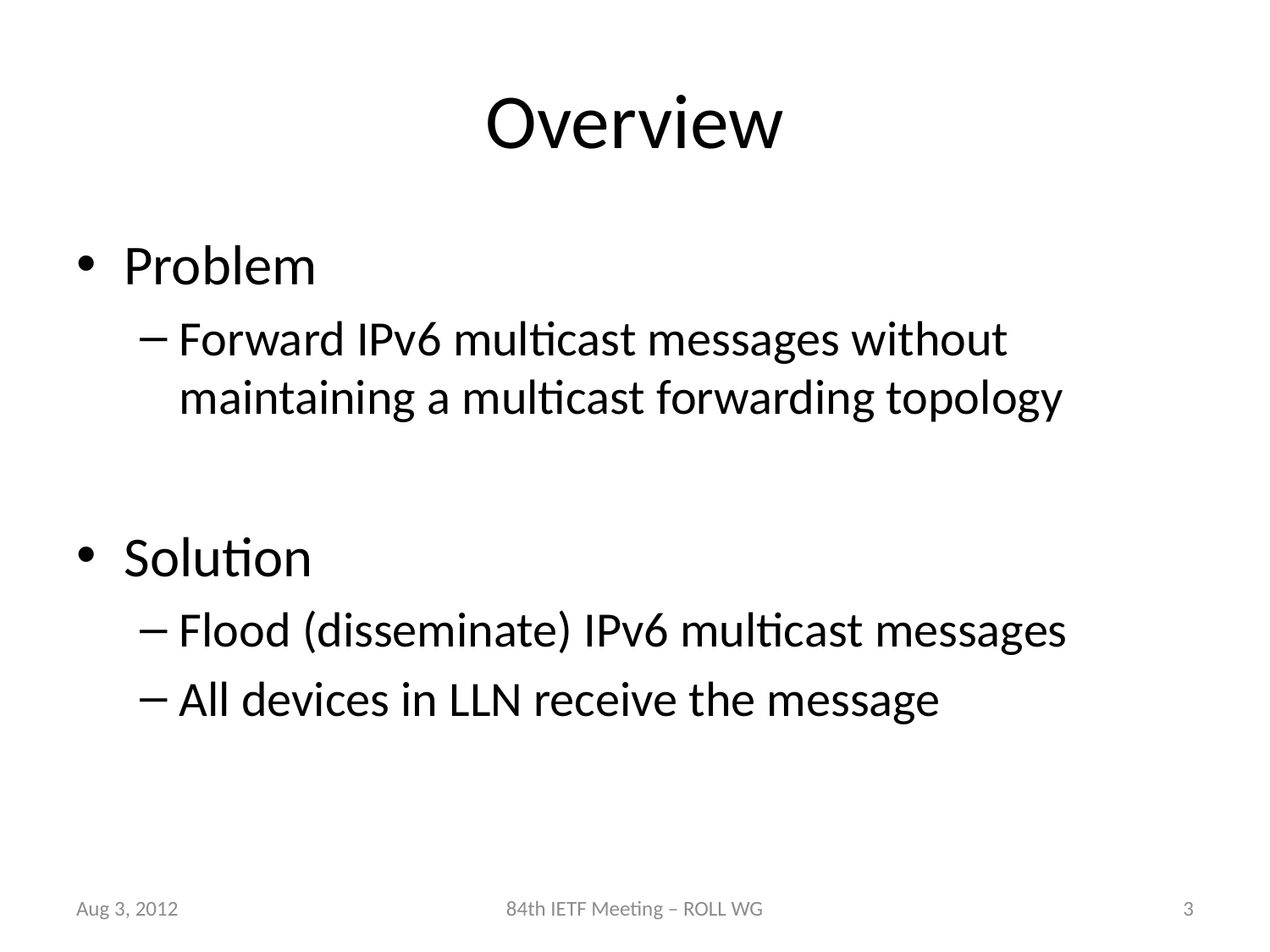

# Overview
Problem
Forward IPv6 multicast messages without maintaining a multicast forwarding topology

Solution
Flood (disseminate) IPv6 multicast messages
All devices in LLN receive the message
Aug 3, 2012
84th IETF Meeting – ROLL WG
3